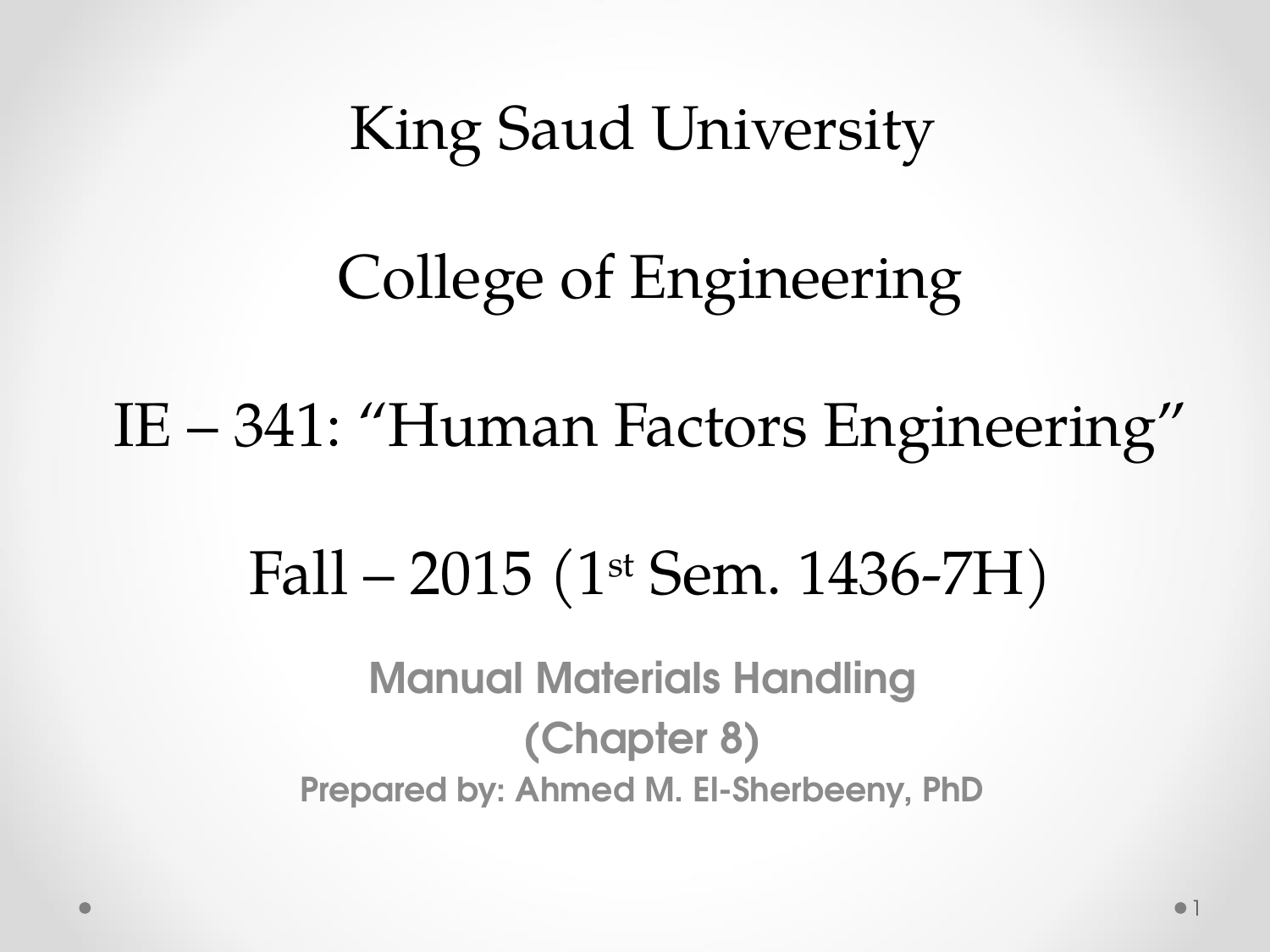

# King Saud University College of Engineering IE – 341: “Human Factors Engineering” Fall – 2015 (1st Sem. 1436-7H)
Manual Materials Handling
(Chapter 8)
Prepared by: Ahmed M. El-Sherbeeny, PhD
1